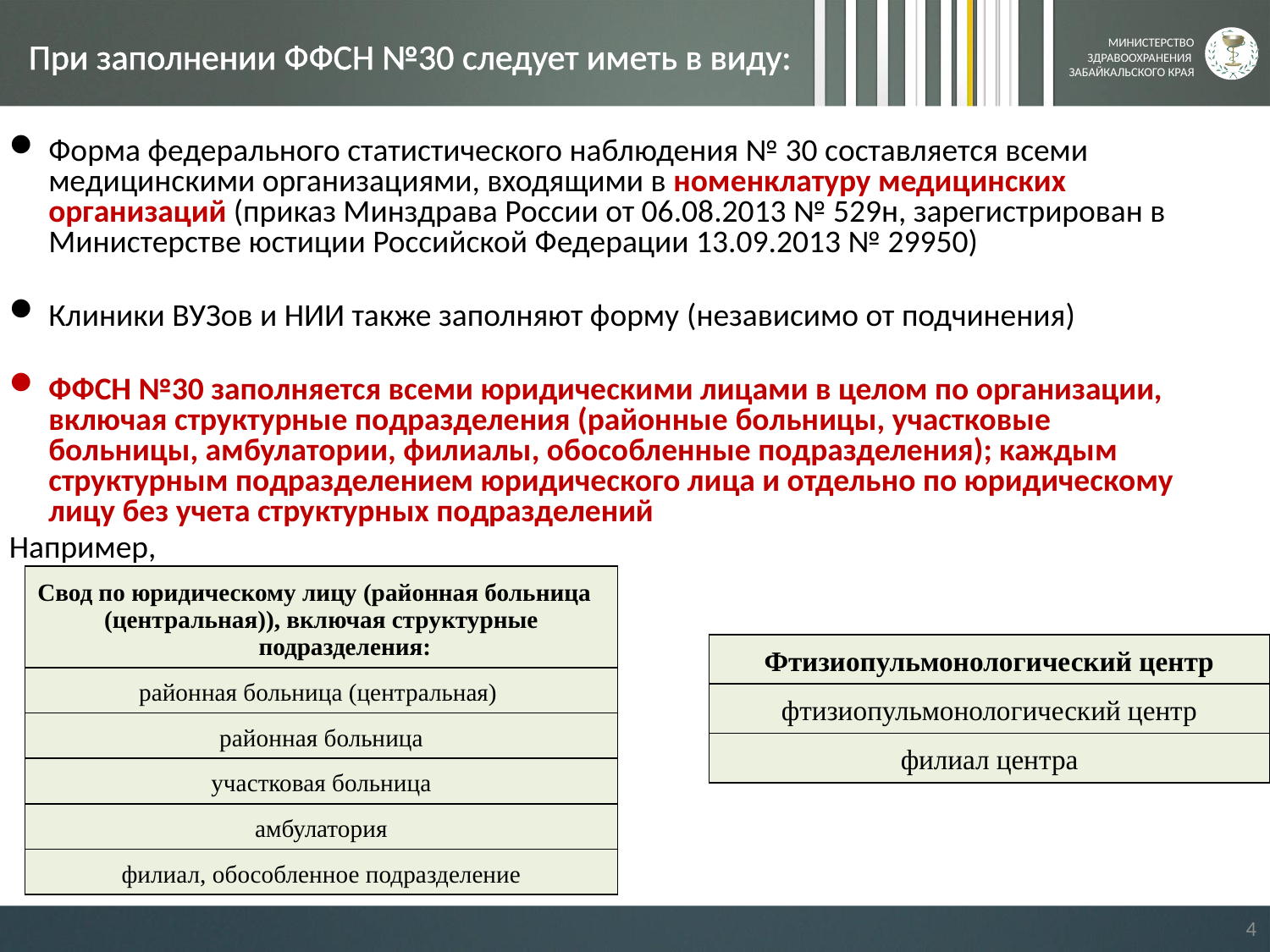

При заполнении ФФСН №30 следует иметь в виду:

Форма федерального статистического наблюдения № 30 составляется всеми медицинскими организациями, входящими в номенклатуру медицинских организаций (приказ Минздрава России от 06.08.2013 № 529н, зарегистрирован в Министерстве юстиции Российской Федерации 13.09.2013 № 29950)

Клиники ВУЗов и НИИ также заполняют форму (независимо от подчинения)

ФФСН №30 заполняется всеми юридическими лицами в целом по организации, включая структурные подразделения (районные больницы, участковые больницы, амбулатории, филиалы, обособленные подразделения); каждым структурным подразделением юридического лица и отдельно по юридическому лицу без учета структурных подразделений
Например,
| Свод по юридическому лицу (районная больница (центральная)), включая структурные подразделения: |
| --- |
| районная больница (центральная) |
| районная больница |
| участковая больница |
| амбулатория |
| филиал, обособленное подразделение |
| Фтизиопульмонологический центр |
| --- |
| фтизиопульмонологический центр |
| филиал центра |
4